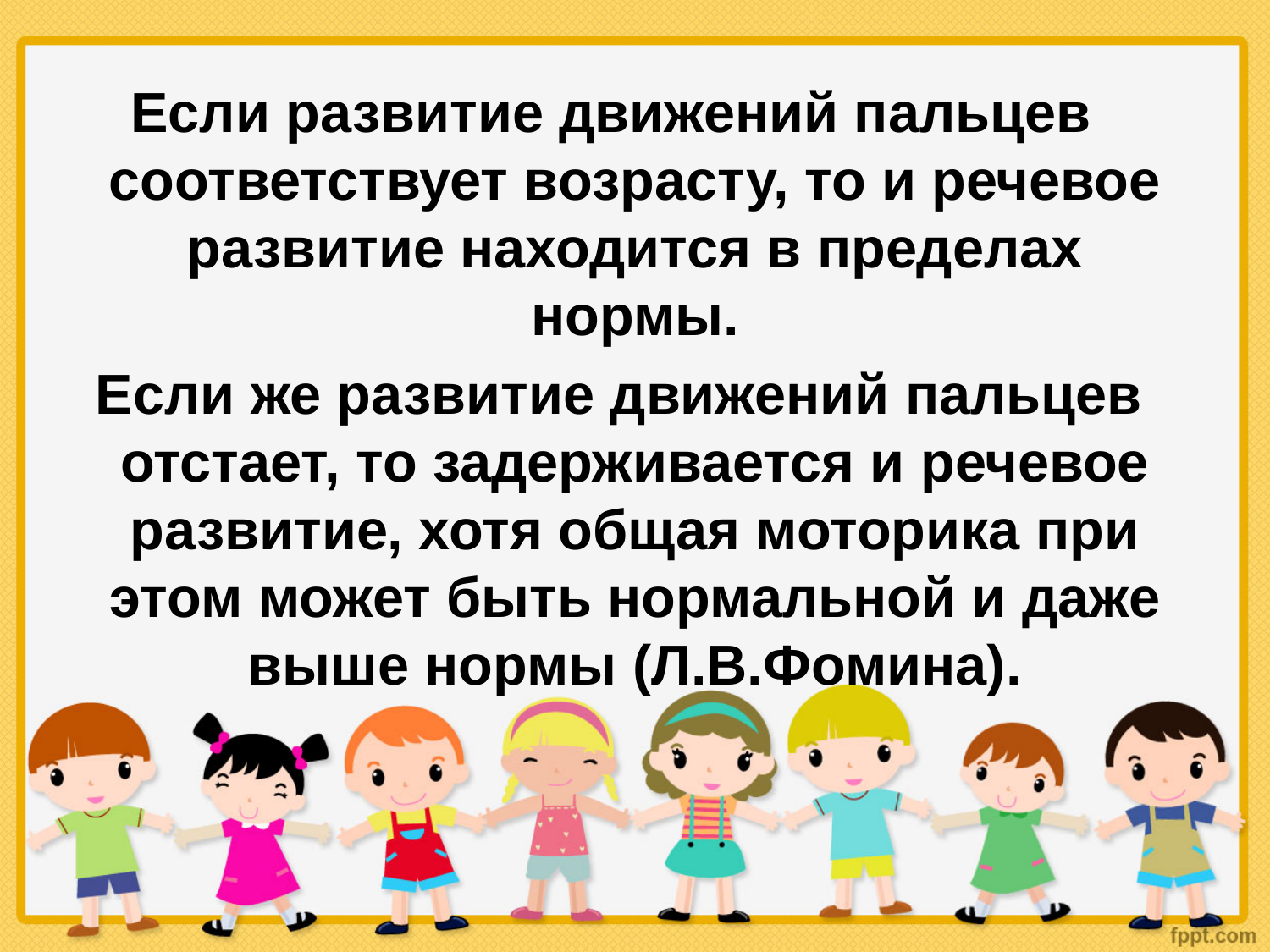

Если развитие движений пальцев соответствует возрасту, то и речевое развитие находится в пределах нормы.
 Если же развитие движений пальцев отстает, то задерживается и речевое развитие, хотя общая моторика при этом может быть нормальной и даже выше нормы (Л.В.Фомина).